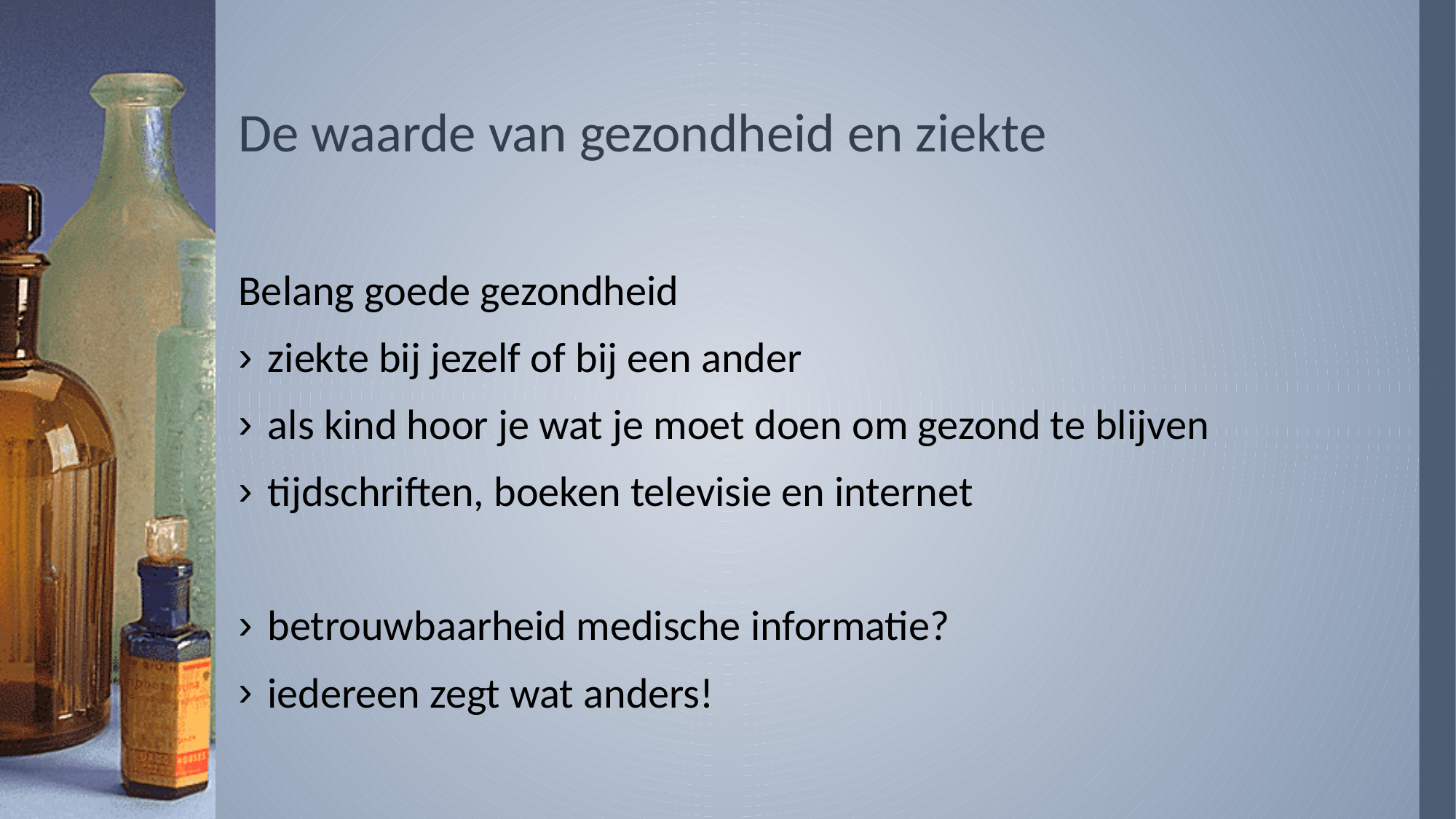

# De waarde van gezondheid en ziekte

Belang goede gezondheid
ziekte bij jezelf of bij een ander
als kind hoor je wat je moet doen om gezond te blijven
tijdschriften, boeken televisie en internet

betrouwbaarheid medische informatie?
iedereen zegt wat anders!